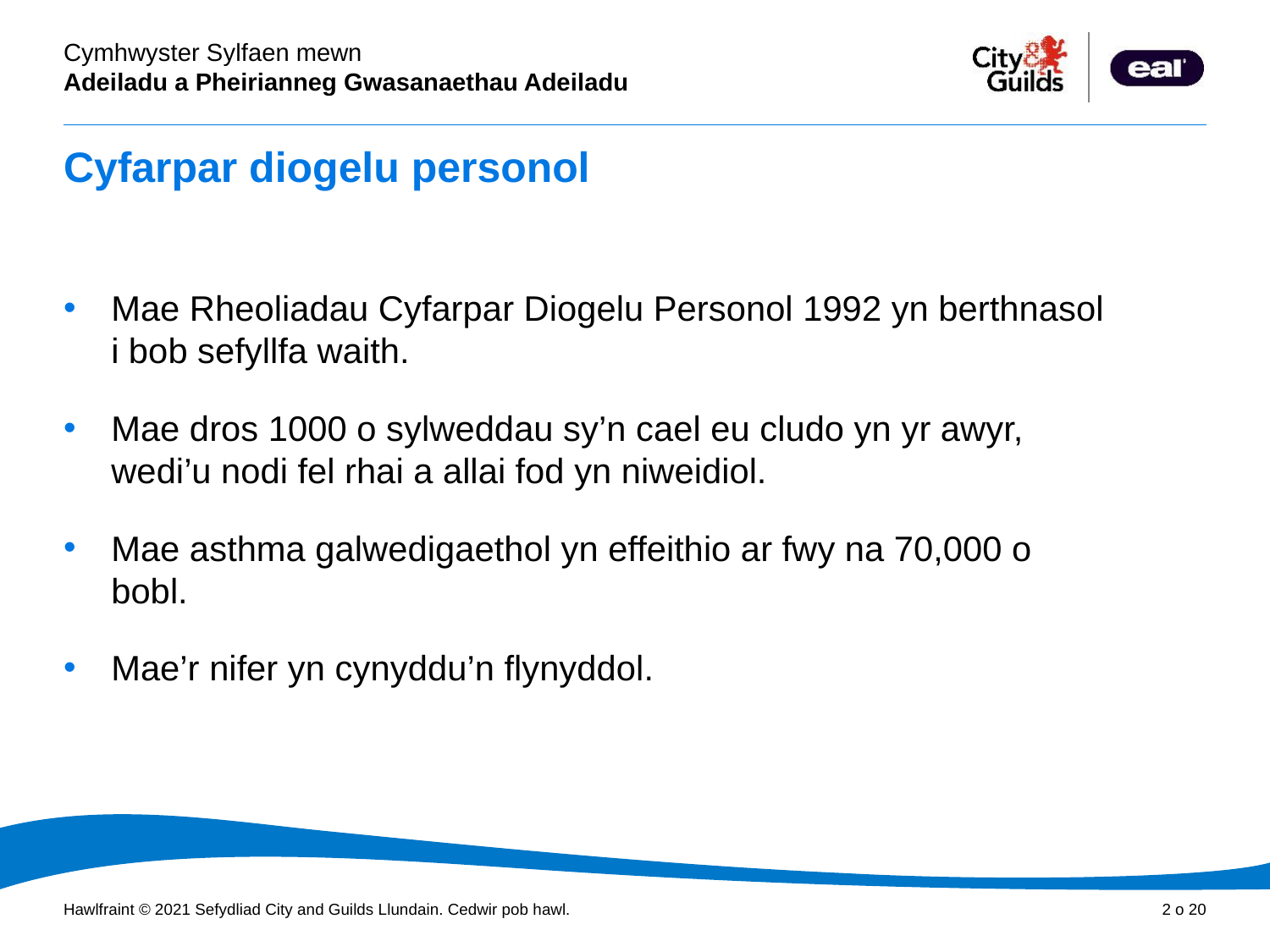

# Cyfarpar diogelu personol
Mae Rheoliadau Cyfarpar Diogelu Personol 1992 yn berthnasol i bob sefyllfa waith.
Mae dros 1000 o sylweddau sy’n cael eu cludo yn yr awyr, wedi’u nodi fel rhai a allai fod yn niweidiol.
Mae asthma galwedigaethol yn effeithio ar fwy na 70,000 o bobl.
Mae’r nifer yn cynyddu’n flynyddol.